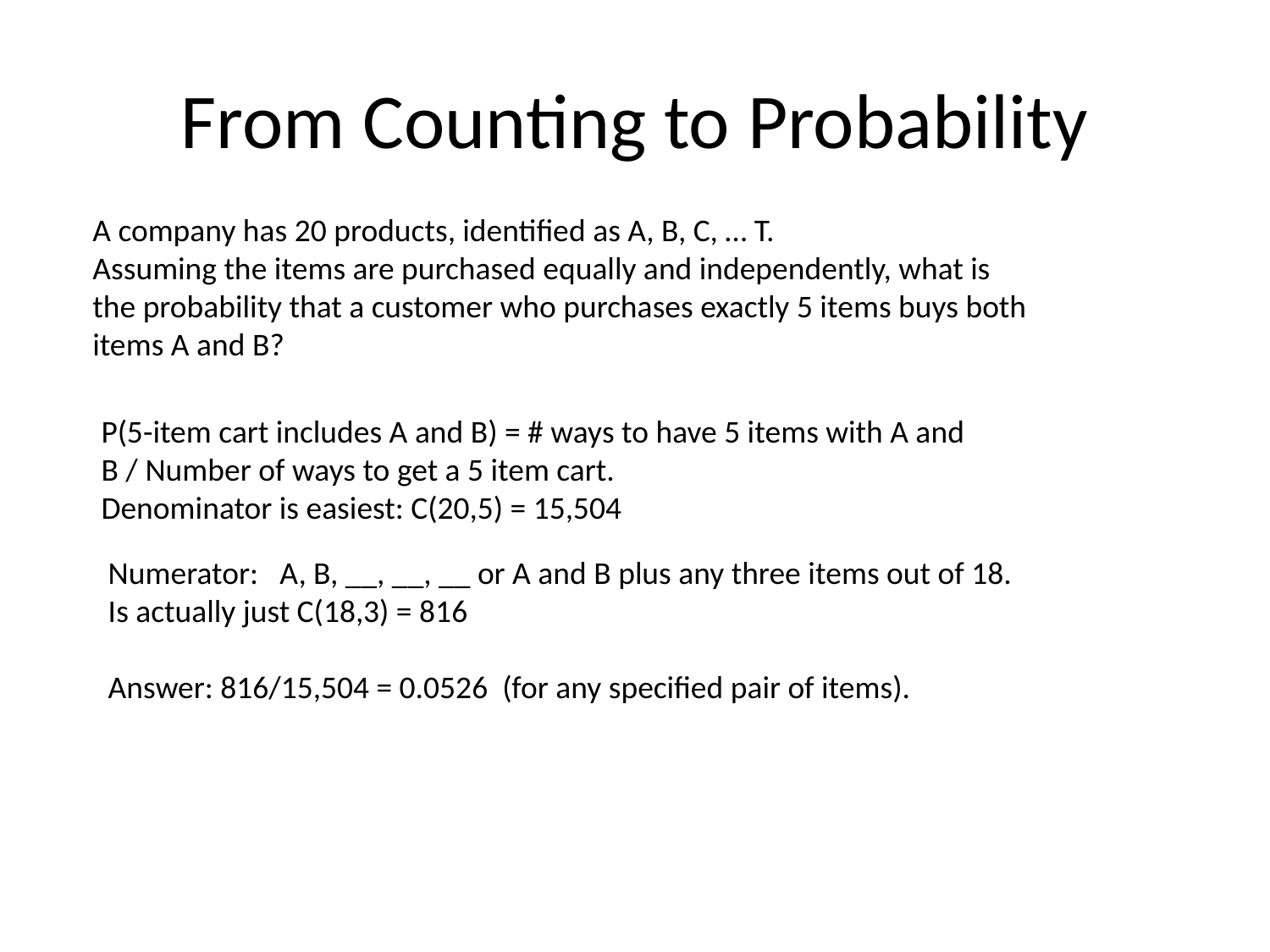

# From Counting to Probability
A company has 20 products, identified as A, B, C, … T.
Assuming the items are purchased equally and independently, what is the probability that a customer who purchases exactly 5 items buys both items A and B?
P(5-item cart includes A and B) = # ways to have 5 items with A and B / Number of ways to get a 5 item cart.
Denominator is easiest: C(20,5) = 15,504
Numerator:   A, B, __, __, __ or A and B plus any three items out of 18.
Is actually just C(18,3) = 816

Answer: 816/15,504 = 0.0526  (for any specified pair of items).